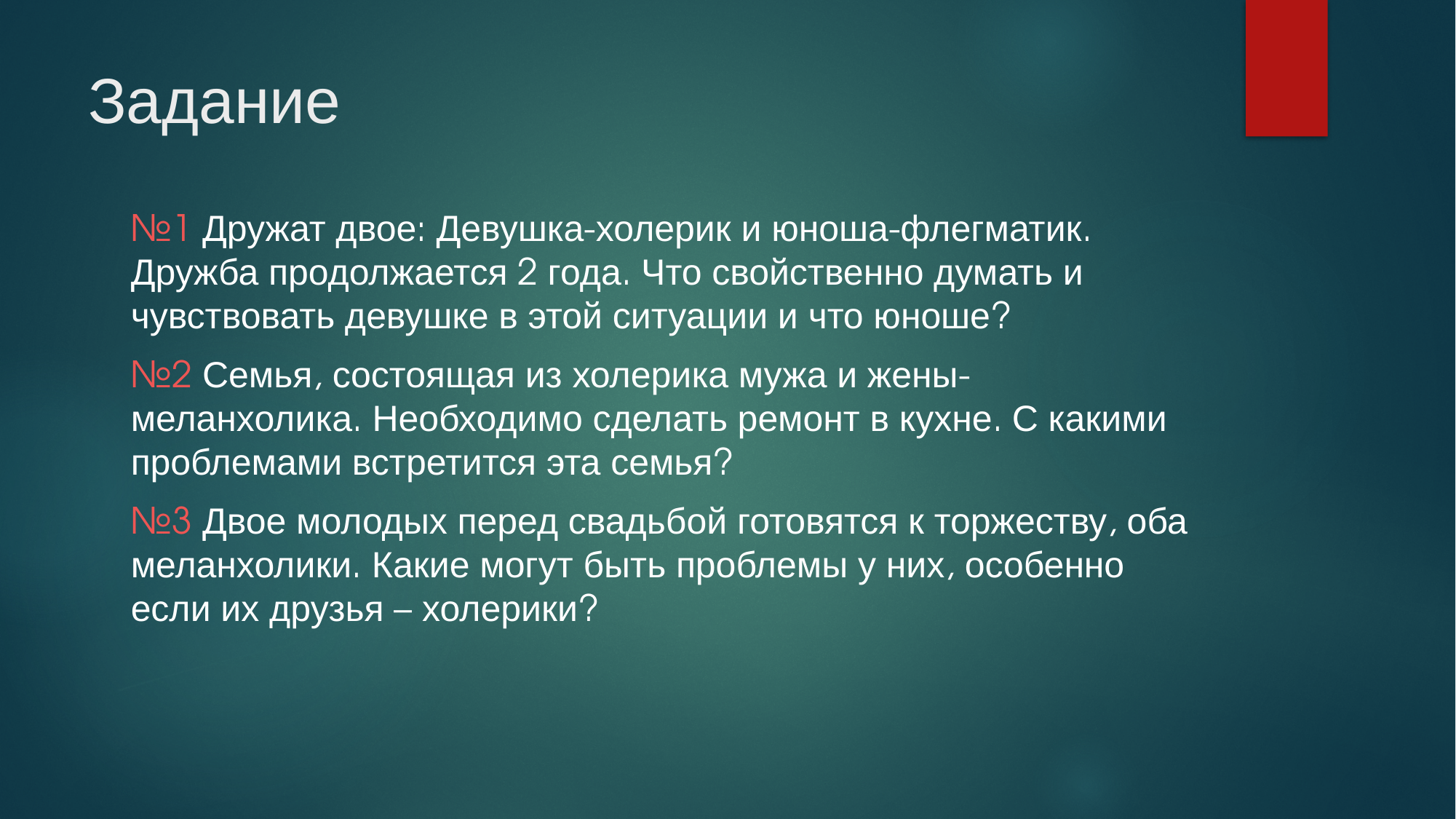

# Задание
№1 Дружат двое: Девушка-холерик и юноша-флегматик. Дружба продолжается 2 года. Что свойственно думать и чувствовать девушке в этой ситуации и что юноше?
№2 Семья, состоящая из холерика мужа и жены-меланхолика. Необходимо сделать ремонт в кухне. С какими проблемами встретится эта семья?
№3 Двое молодых перед свадьбой готовятся к торжеству, оба меланхолики. Какие могут быть проблемы у них, особенно если их друзья – холерики?